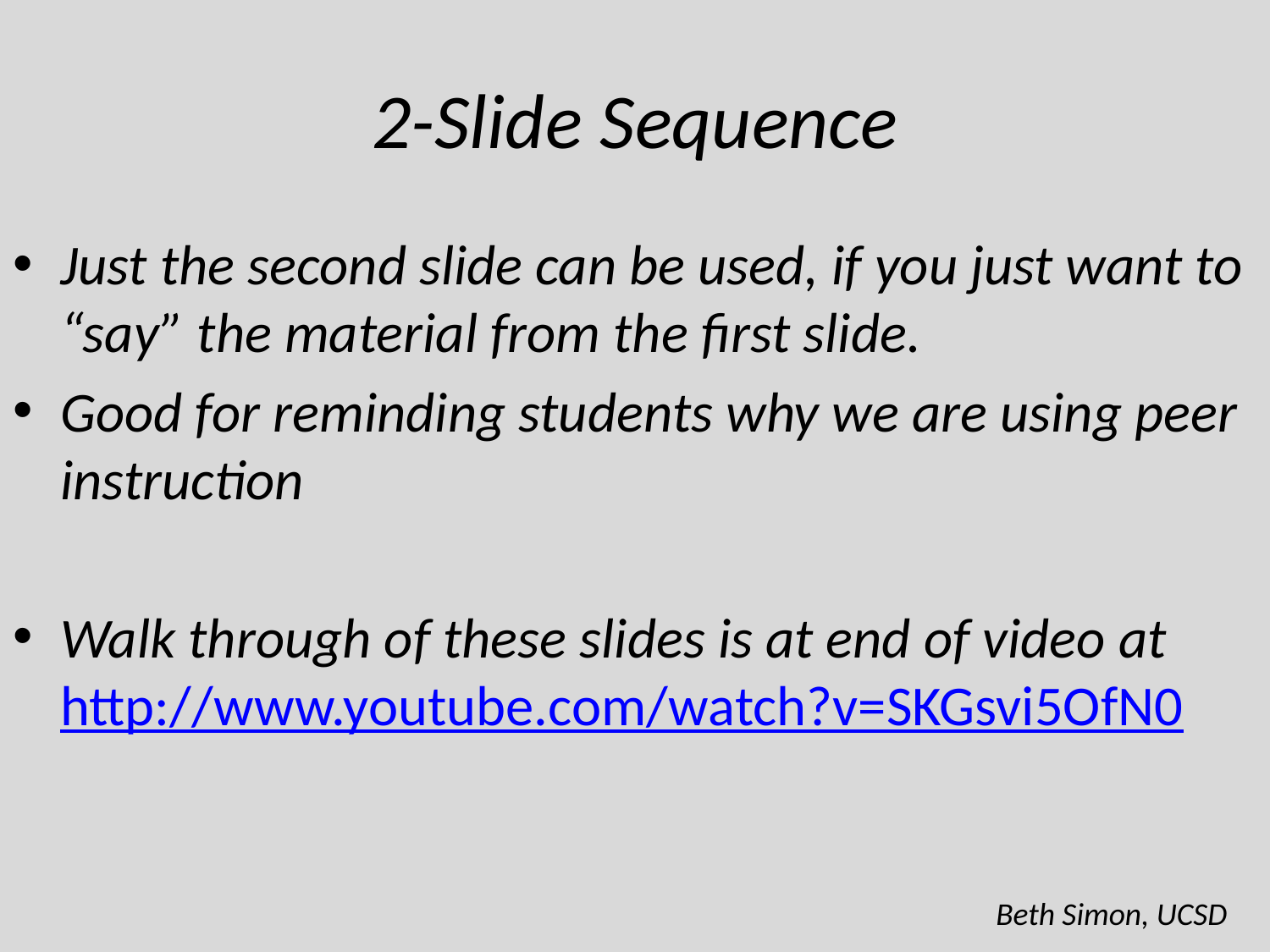

# 2-Slide Sequence
Just the second slide can be used, if you just want to “say” the material from the first slide.
Good for reminding students why we are using peer instruction

Walk through of these slides is at end of video at http://www.youtube.com/watch?v=SKGsvi5OfN0

Beth Simon, UCSD